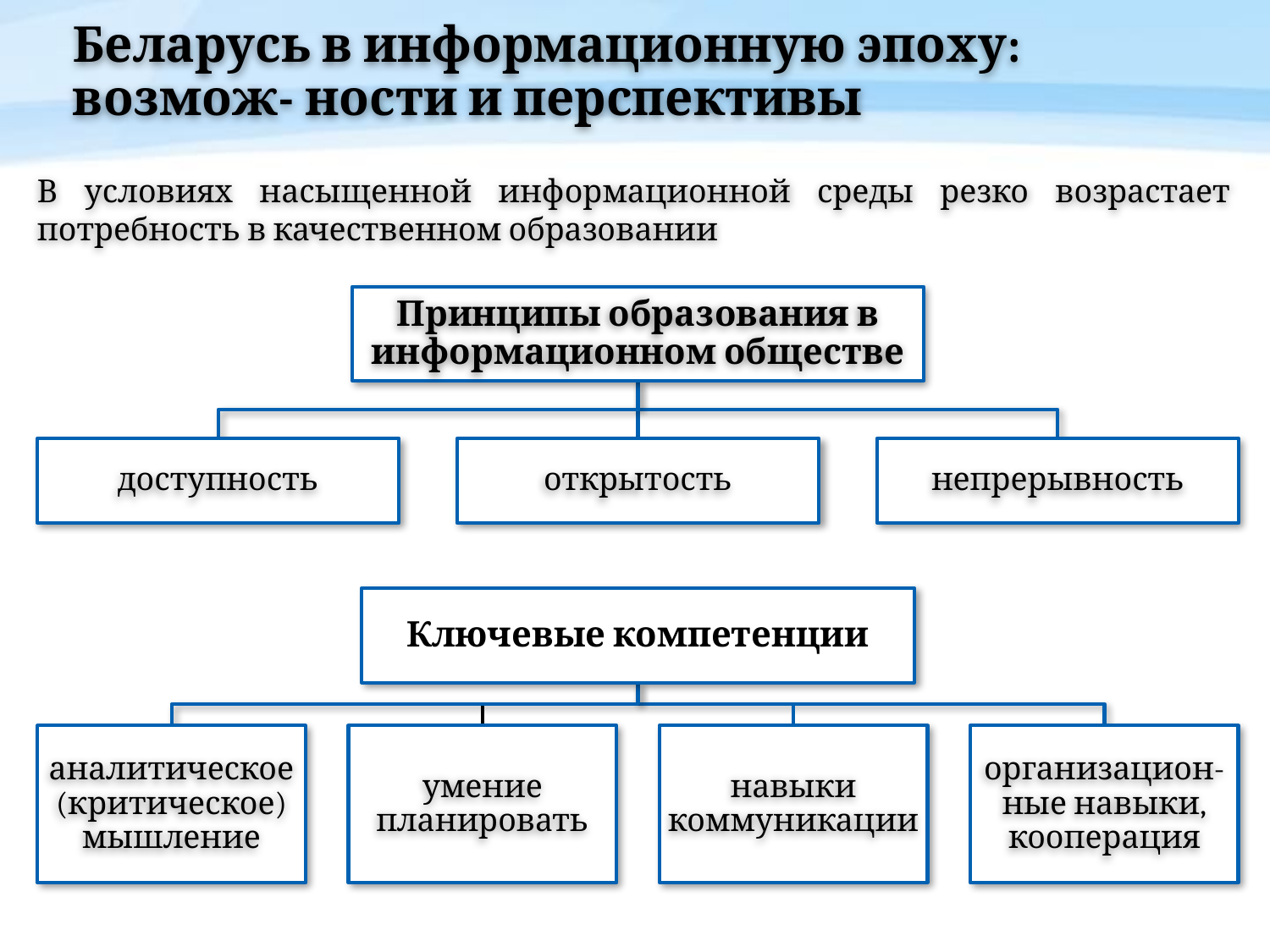

# Беларусь в информационную эпоху: возмож- ности и перспективы
В условиях насыщенной информационной среды резко возрастает потребность в качественном образовании

Принципы образования в информационном обществе

доступность

открытость

непрерывность

Ключевые компетенции

аналитическое (критическое) мышление

умение планировать

навыки коммуникации

организацион- ные навыки, кооперация